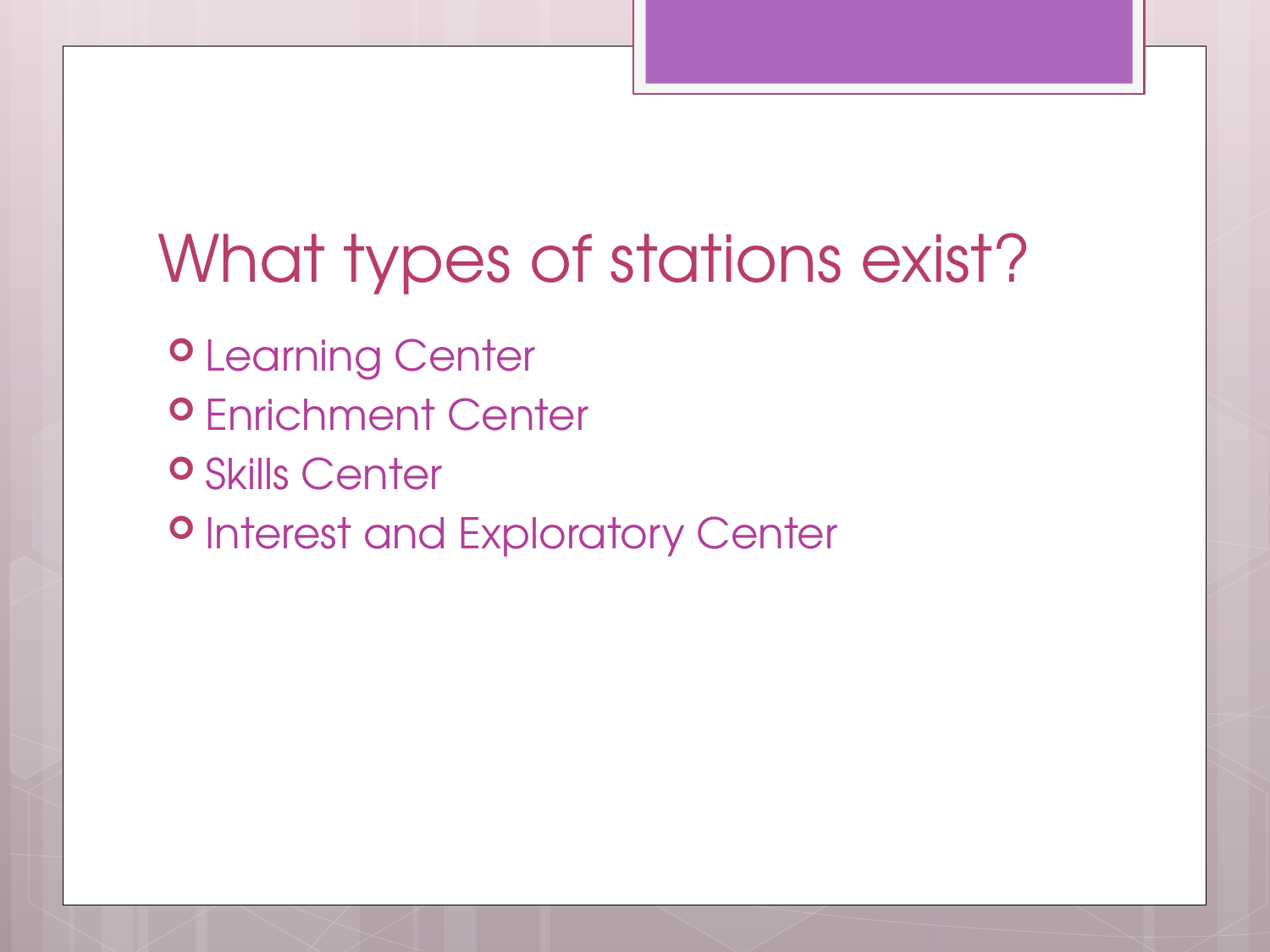

# What types of stations exist?
Learning Center
Enrichment Center
Skills Center
Interest and Exploratory Center